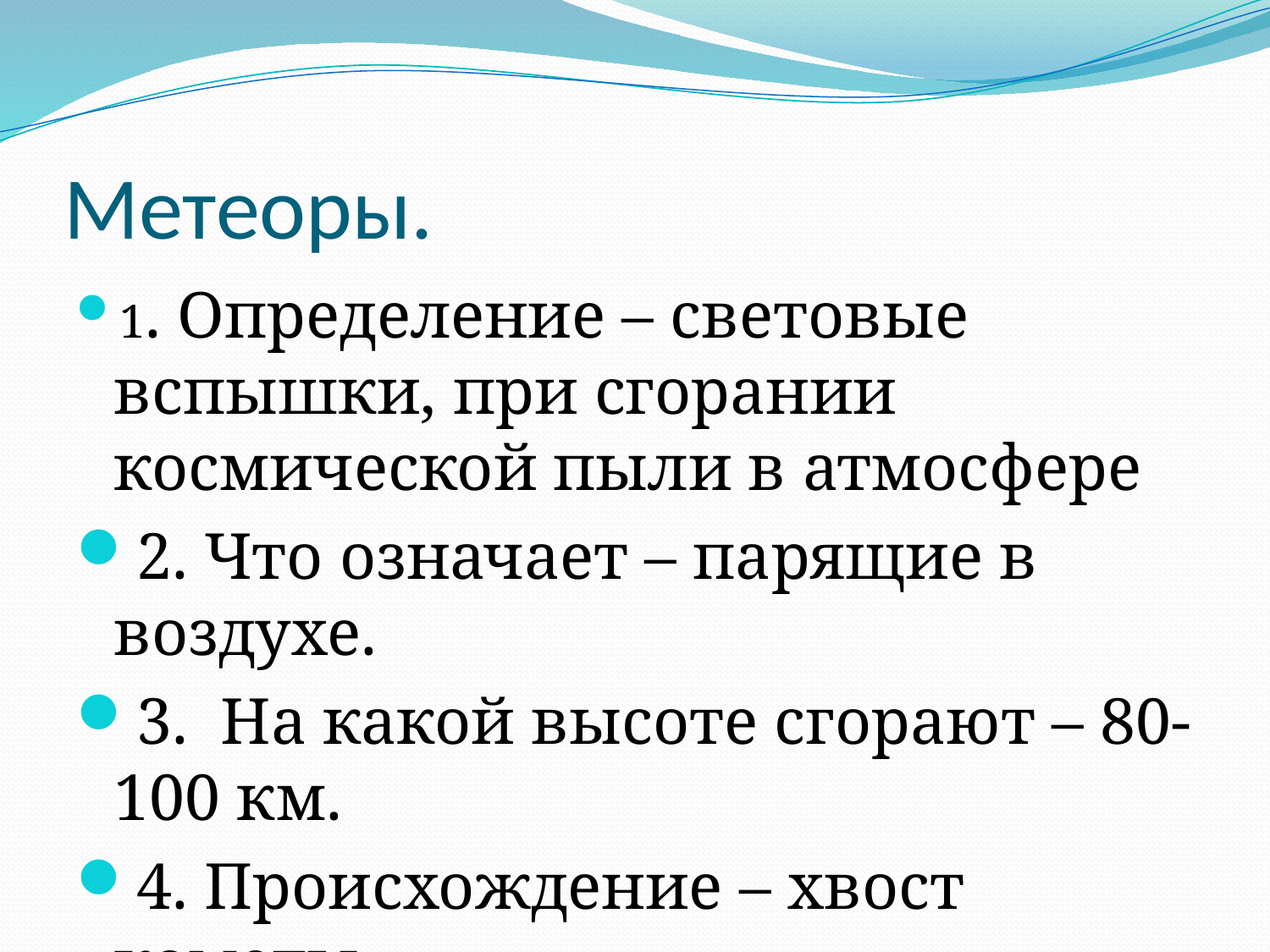

# Метеоры.
1. Определение – световые вспышки, при сгорании космической пыли в атмосфере
2. Что означает – парящие в воздухе.
3.  На какой высоте сгорают – 80-100 км.
4. Происхождение – хвост кометы